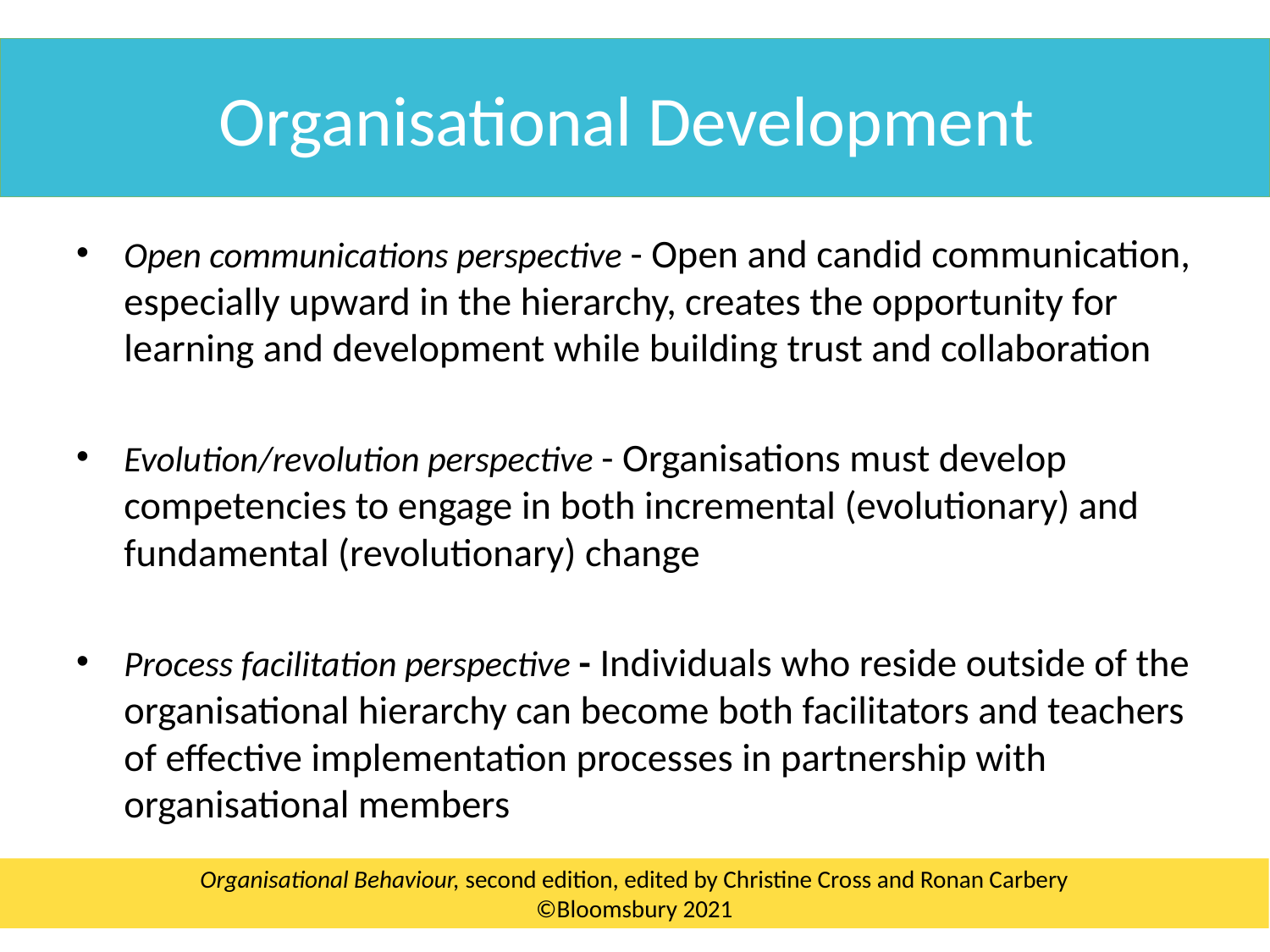

Organisational Development
Open communications perspective - Open and candid communication, especially upward in the hierarchy, creates the opportunity for learning and development while building trust and collaboration

Evolution/revolution perspective - Organisations must develop competencies to engage in both incremental (evolutionary) and fundamental (revolutionary) change

Process facilitation perspective - Individuals who reside outside of the organisational hierarchy can become both facilitators and teachers of effective implementation processes in partnership with organisational members